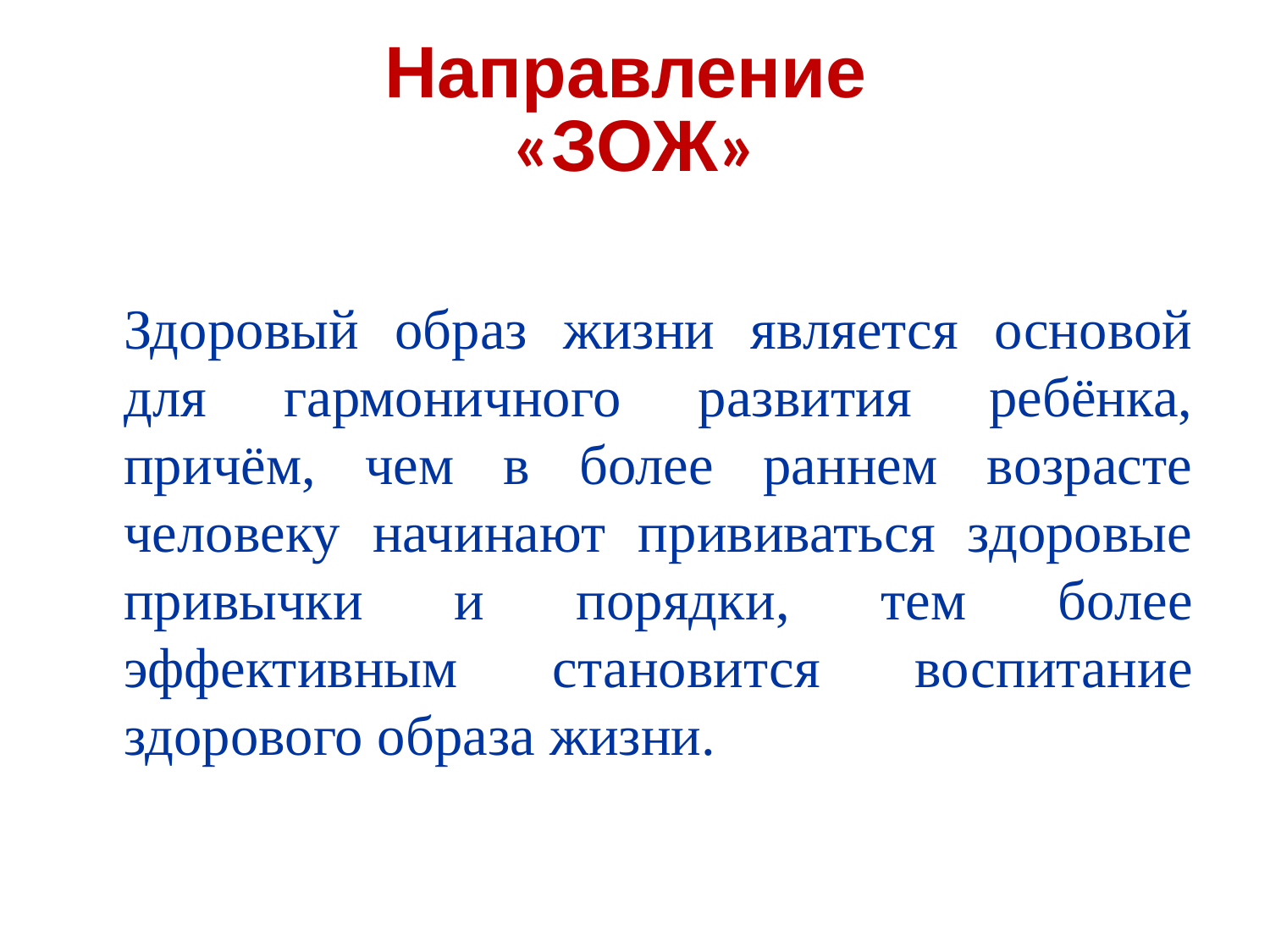

# Направление «ЗОЖ»
	Здоровый образ жизни является основой для гармоничного развития ребёнка, причём, чем в более раннем возрасте человеку начинают прививаться здоровые привычки и порядки, тем более эффективным становится воспитание здорового образа жизни.